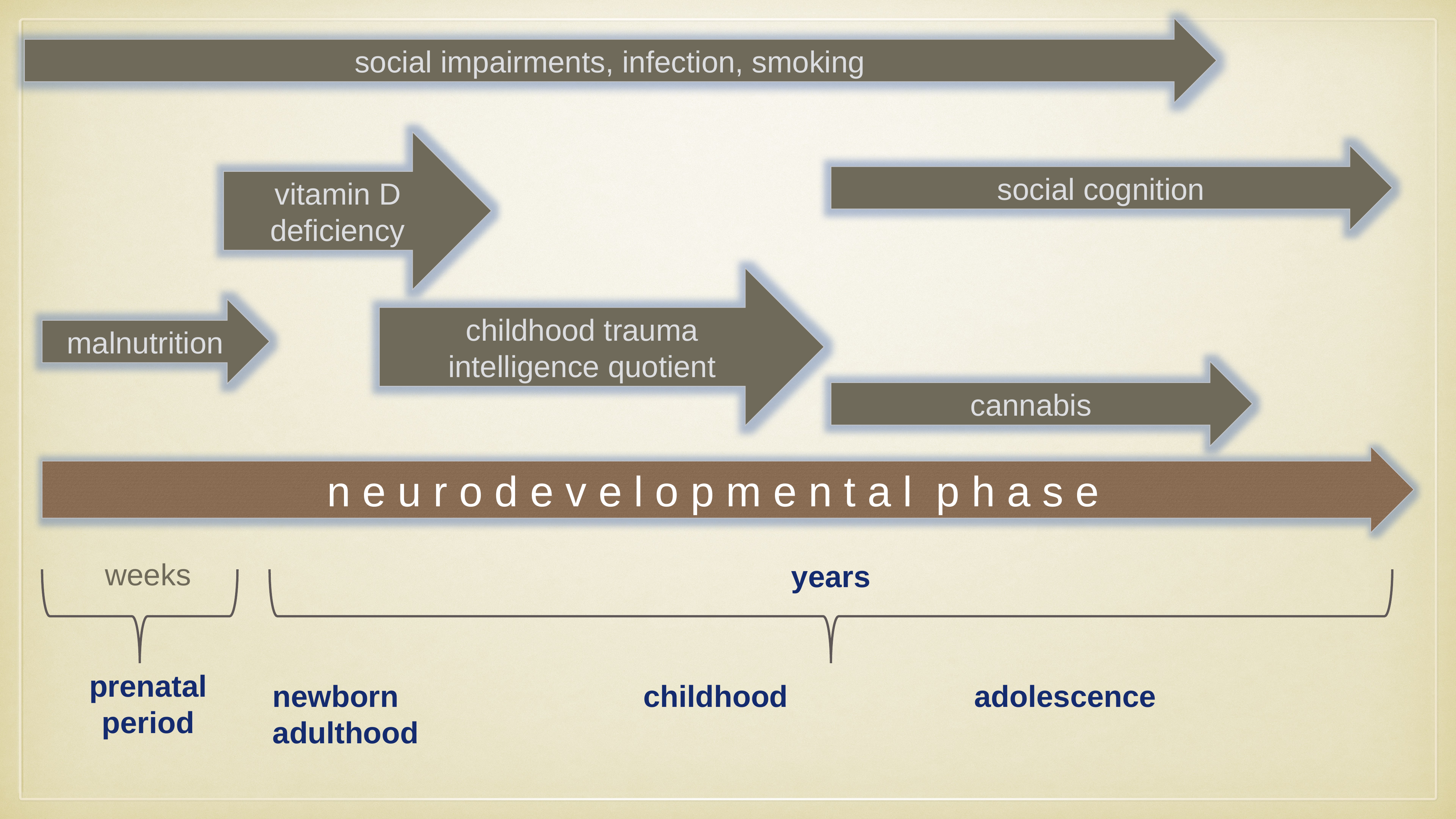

social impairments, infection, smoking

vitamin D deficiency
social cognition
childhood trauma
intelligence quotient
malnutrition
cannabis
n e u r o d e v e l o p m e n t a l  p h a s e

weeks
years
prenatal
period
newborn                             childhood                      adolescence                         adulthood